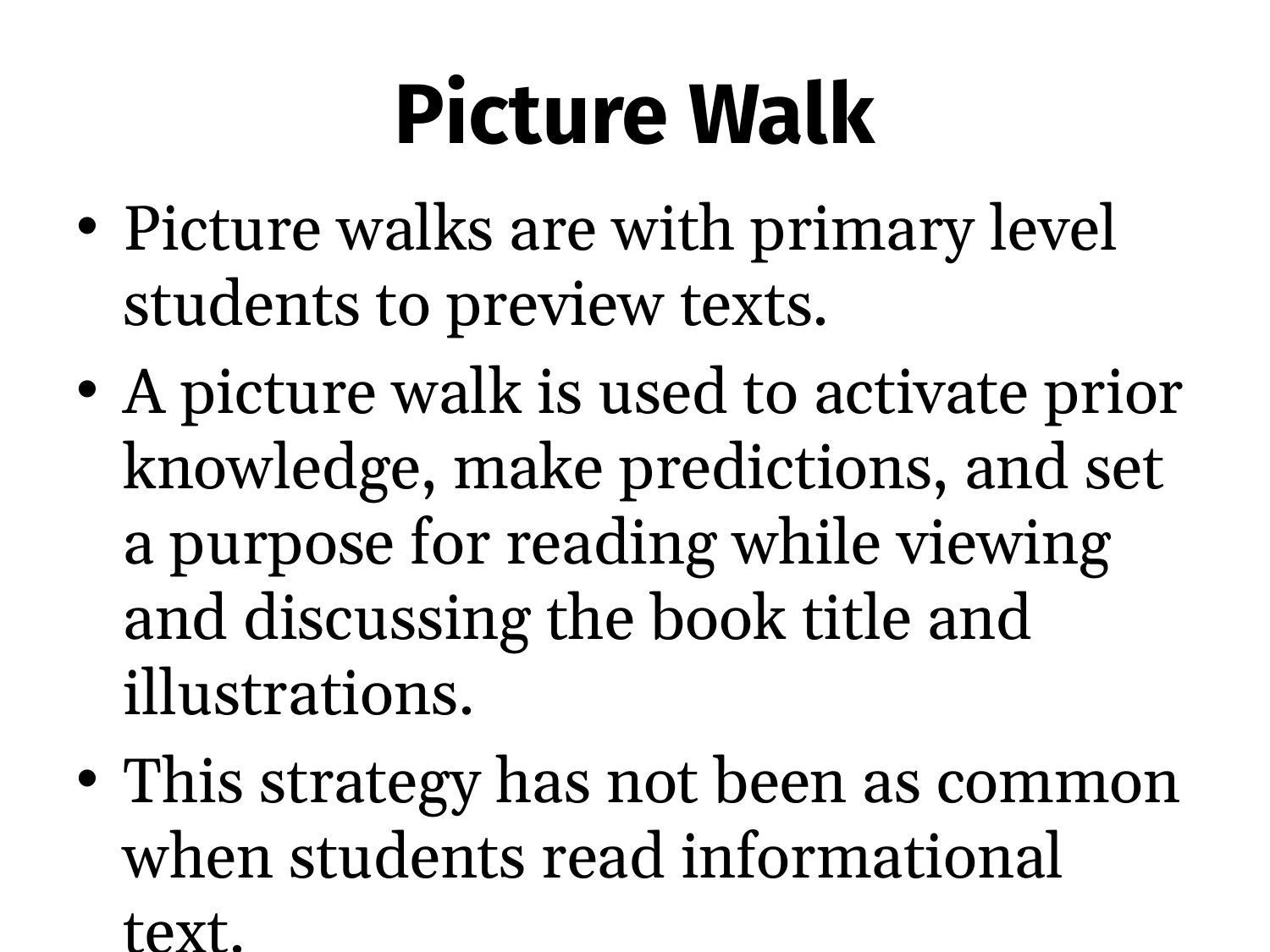

# Picture Walk
Picture walks are with primary level students to preview texts.
A picture walk is used to activate prior knowledge, make predictions, and set a purpose for reading while viewing and discussing the book title and illustrations.
This strategy has not been as common when students read informational text.